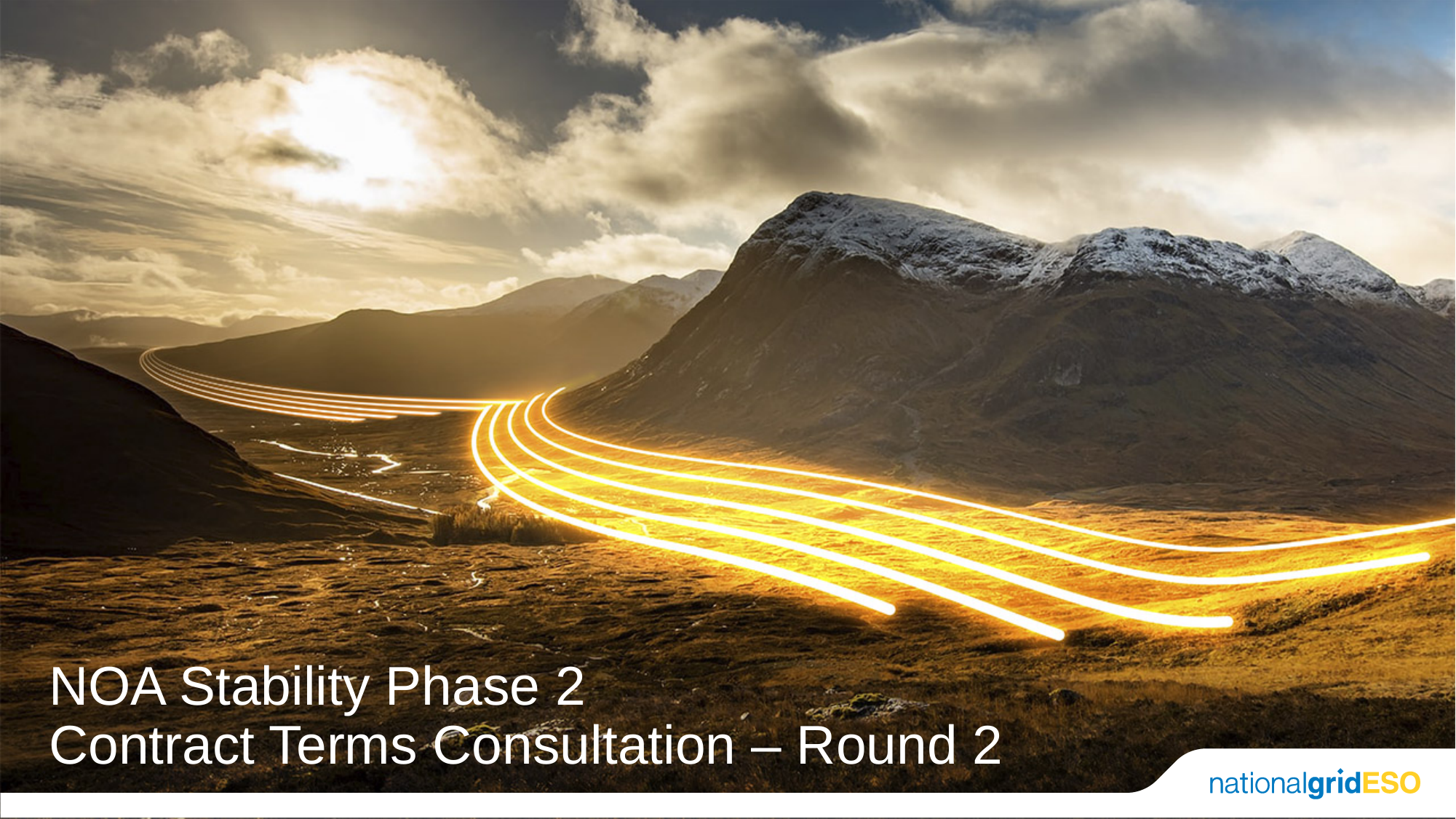

NOA Stability Phase 2
Contract Terms Consultation – Round 2